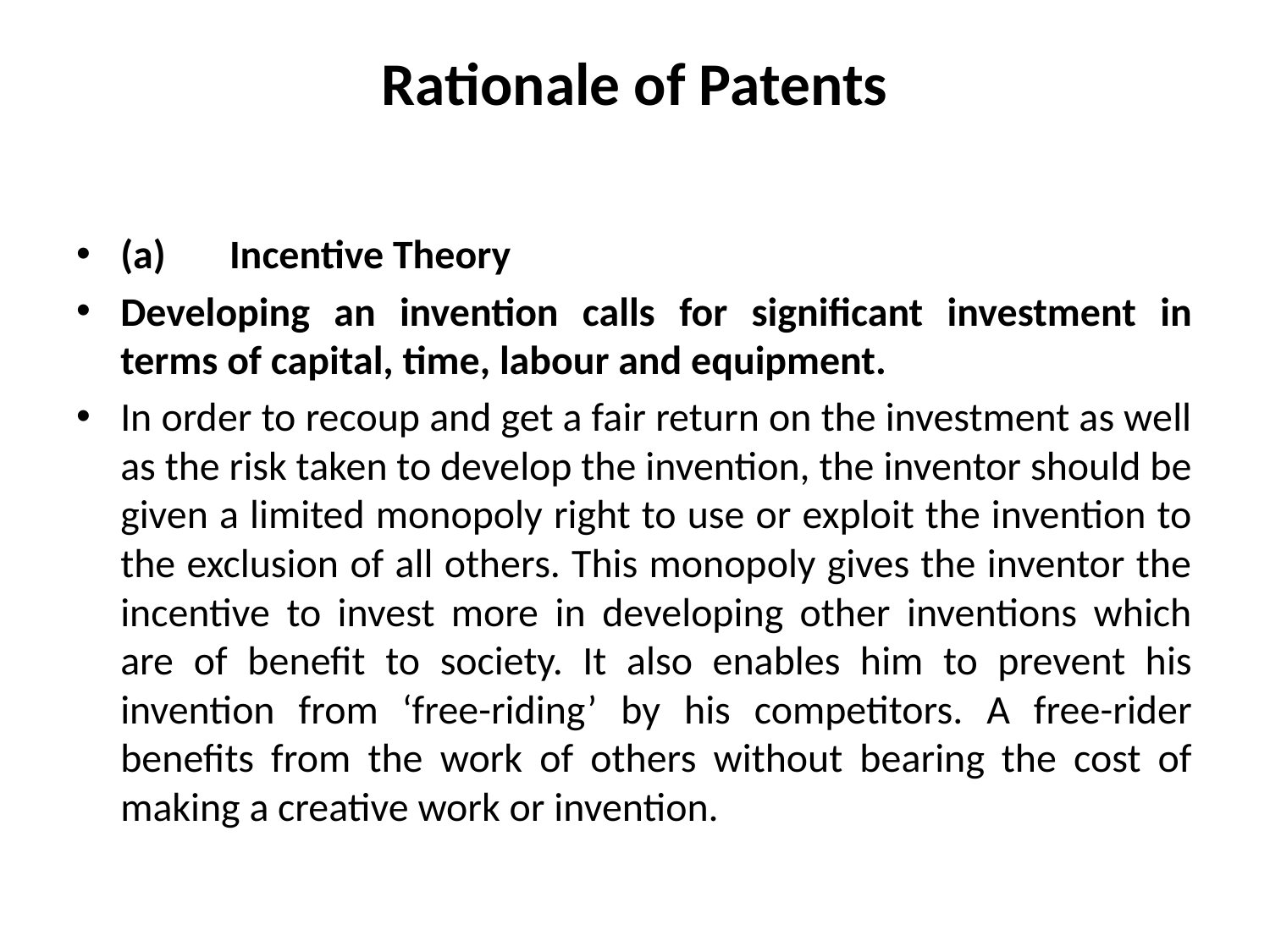

# Rationale of Patents
(a)       Incentive Theory
Developing an invention calls for significant investment in terms of capital, time, labour and equipment.
In order to recoup and get a fair return on the investment as well as the risk taken to develop the invention, the inventor should be given a limited monopoly right to use or exploit the invention to the exclusion of all others. This monopoly gives the inventor the incentive to invest more in developing other inventions which are of benefit to society. It also enables him to prevent his invention from ‘free-riding’ by his competitors. A free-rider benefits from the work of others without bearing the cost of making a creative work or invention.